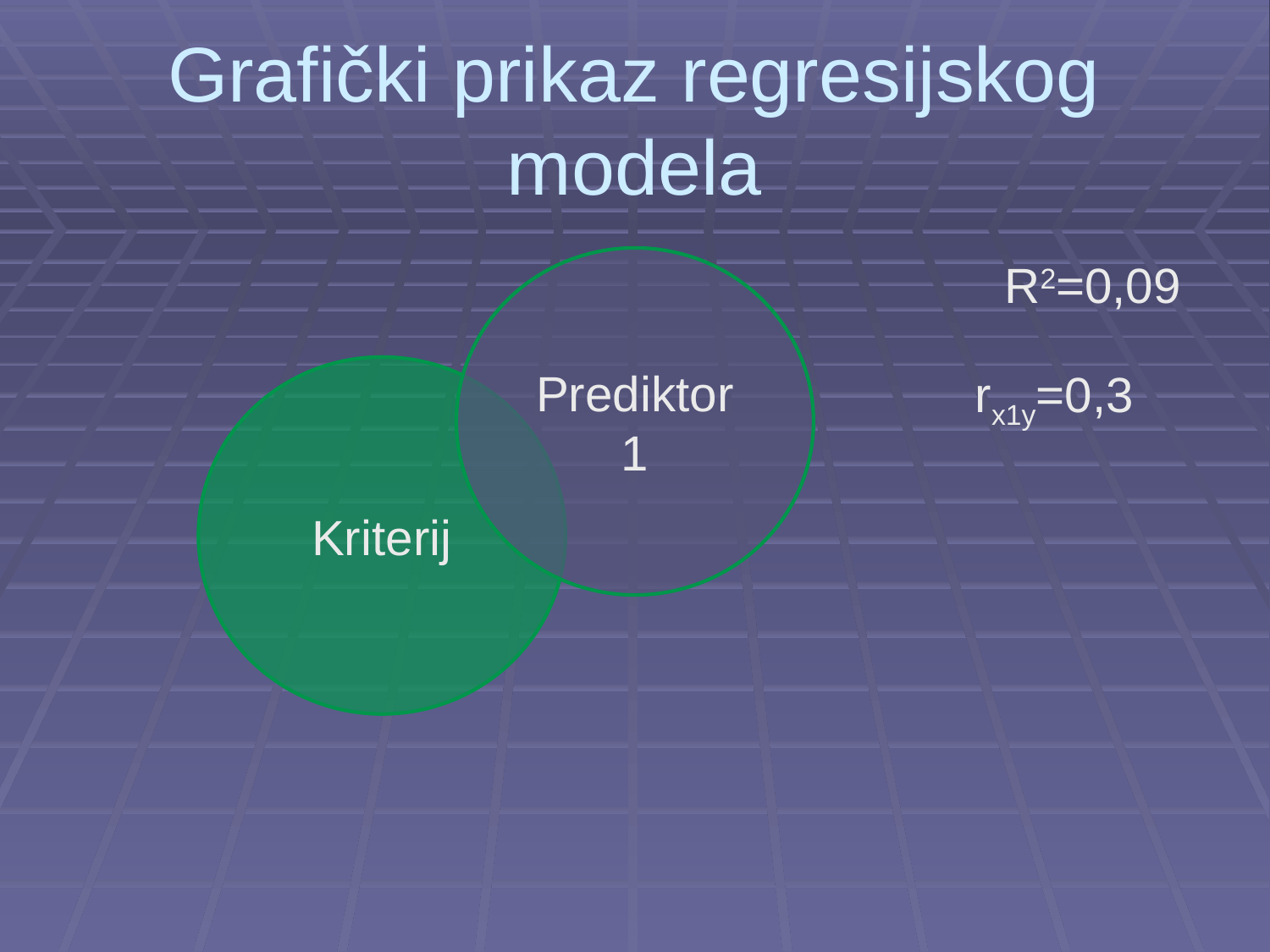

# Grafički prikaz regresijskog modela
Prediktor 1
R2=0,09
Kriterij
rx1y=0,3